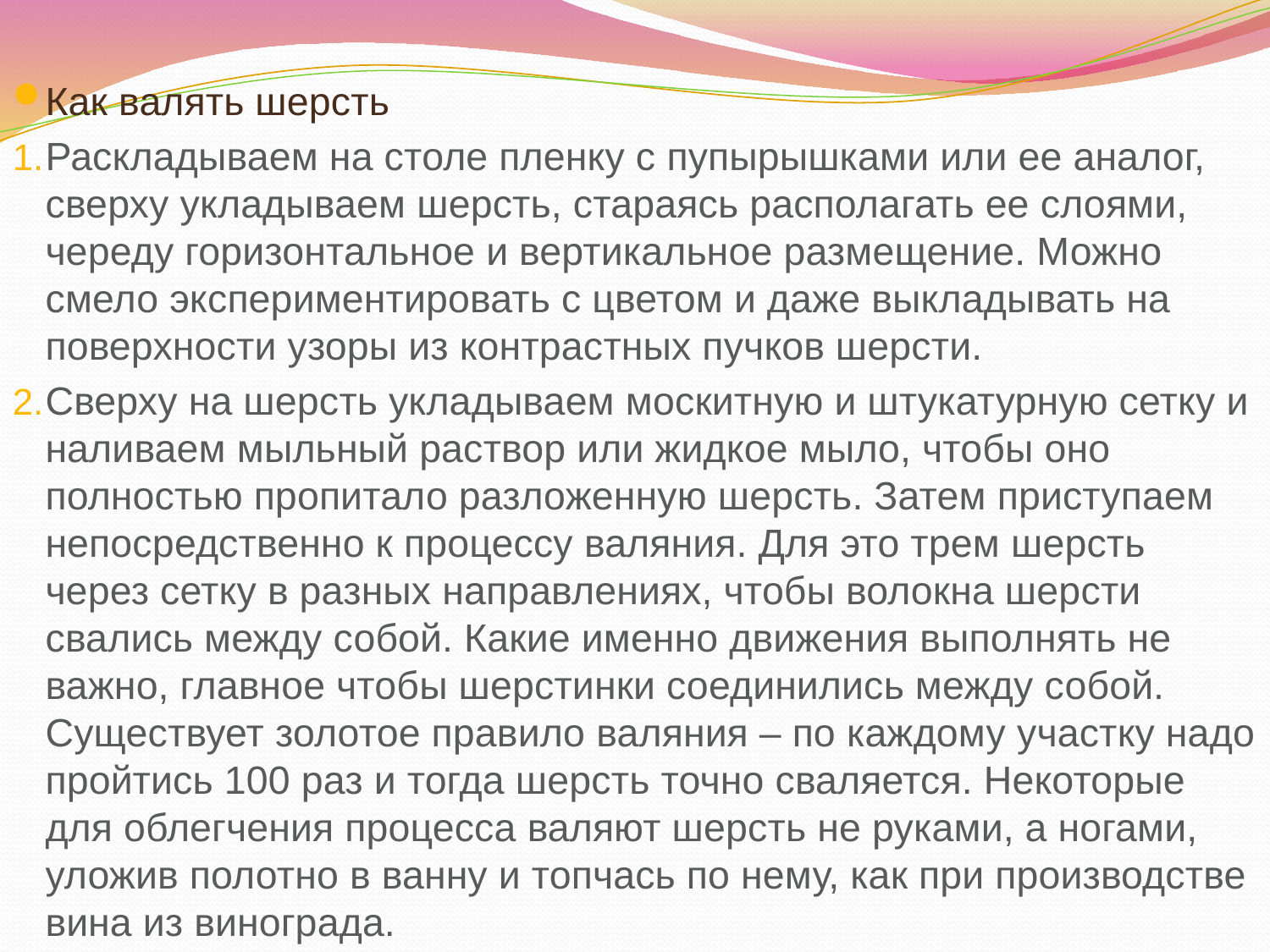

Как валять шерсть
Раскладываем на столе пленку с пупырышками или ее аналог, сверху укладываем шерсть, стараясь располагать ее слоями, череду горизонтальное и вертикальное размещение. Можно смело экспериментировать с цветом и даже выкладывать на поверхности узоры из контрастных пучков шерсти.
Сверху на шерсть укладываем москитную и штукатурную сетку и наливаем мыльный раствор или жидкое мыло, чтобы оно полностью пропитало разложенную шерсть. Затем приступаем непосредственно к процессу валяния. Для это трем шерсть через сетку в разных направлениях, чтобы волокна шерсти свались между собой. Какие именно движения выполнять не важно, главное чтобы шерстинки соединились между собой. Существует золотое правило валяния – по каждому участку надо пройтись 100 раз и тогда шерсть точно сваляется. Некоторые для облегчения процесса валяют шерсть не руками, а ногами, уложив полотно в ванну и топчась по нему, как при производстве вина из винограда.

#